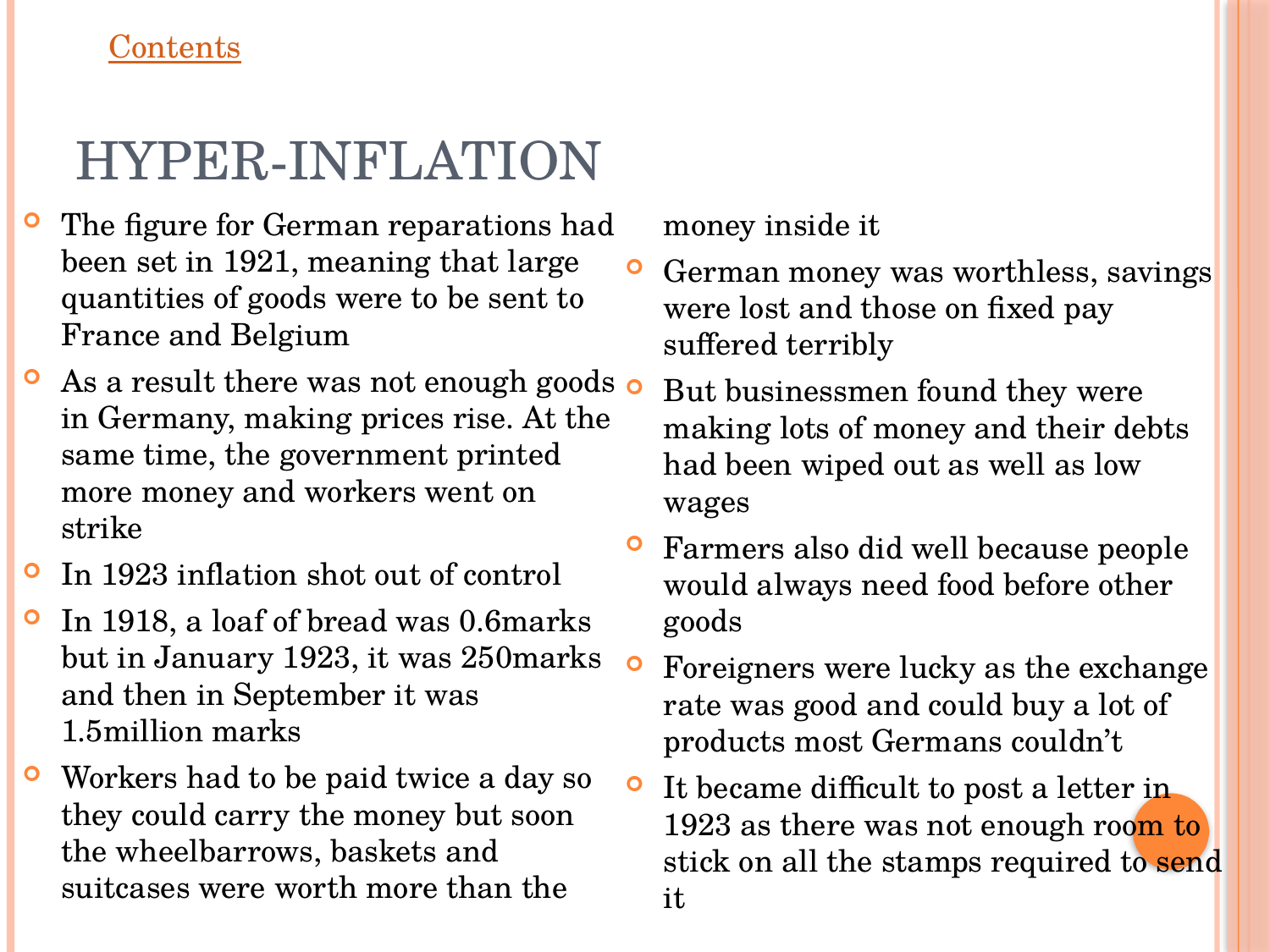

# Hyper-inflation
The figure for German reparations had been set in 1921, meaning that large quantities of goods were to be sent to France and Belgium
As a result there was not enough goods in Germany, making prices rise. At the same time, the government printed more money and workers went on strike
In 1923 inflation shot out of control
In 1918, a loaf of bread was 0.6marks but in January 1923, it was 250marks and then in September it was 1.5million marks
Workers had to be paid twice a day so they could carry the money but soon the wheelbarrows, baskets and suitcases were worth more than the money inside it
German money was worthless, savings were lost and those on fixed pay suffered terribly
But businessmen found they were making lots of money and their debts had been wiped out as well as low wages
Farmers also did well because people would always need food before other goods
Foreigners were lucky as the exchange rate was good and could buy a lot of products most Germans couldn’t
It became difficult to post a letter in 1923 as there was not enough room to stick on all the stamps required to send it